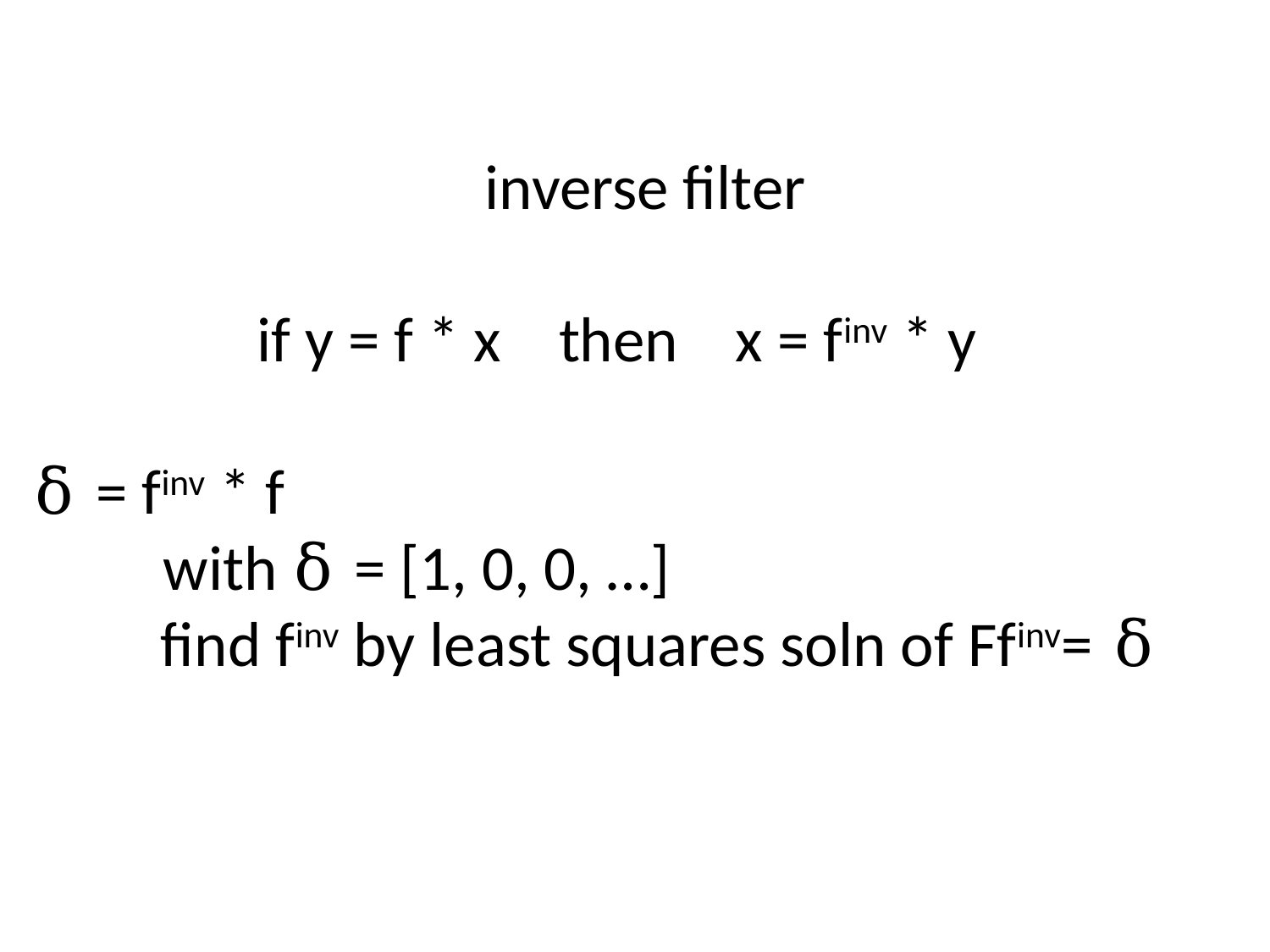

inverse filter

if y = f * x    then    x = finv * y

δ = finv * f
         with δ = [1, 0, 0, …]
	find finv by least squares soln of Ffinv= δ